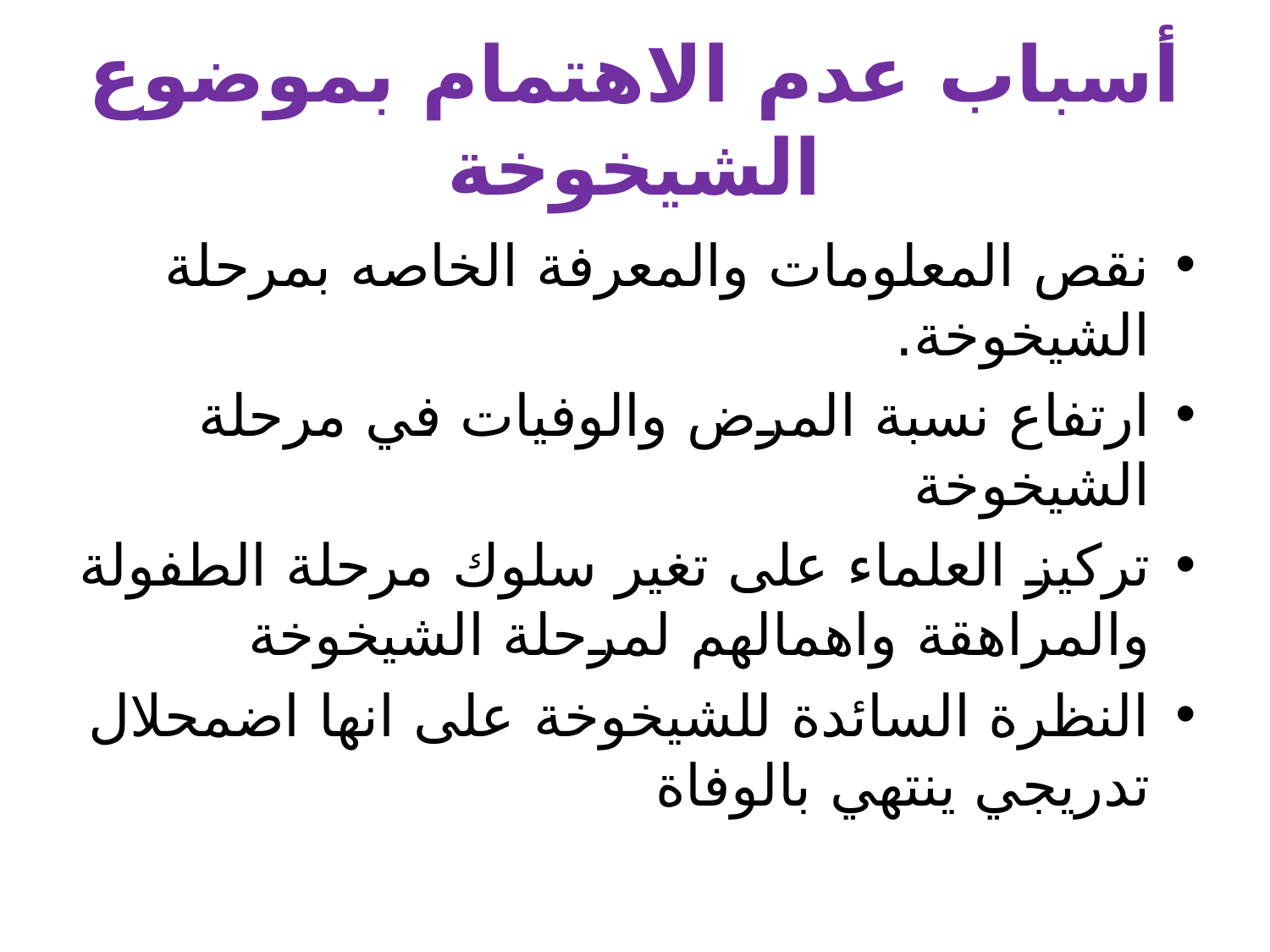

# أسباب عدم الاهتمام بموضوع الشيخوخة
نقص المعلومات والمعرفة الخاصه بمرحلة الشيخوخة.
ارتفاع نسبة المرض والوفيات في مرحلة الشيخوخة
تركيز العلماء على تغير سلوك مرحلة الطفولة والمراهقة واهمالهم لمرحلة الشيخوخة
النظرة السائدة للشيخوخة على انها اضمحلال تدريجي ينتهي بالوفاة